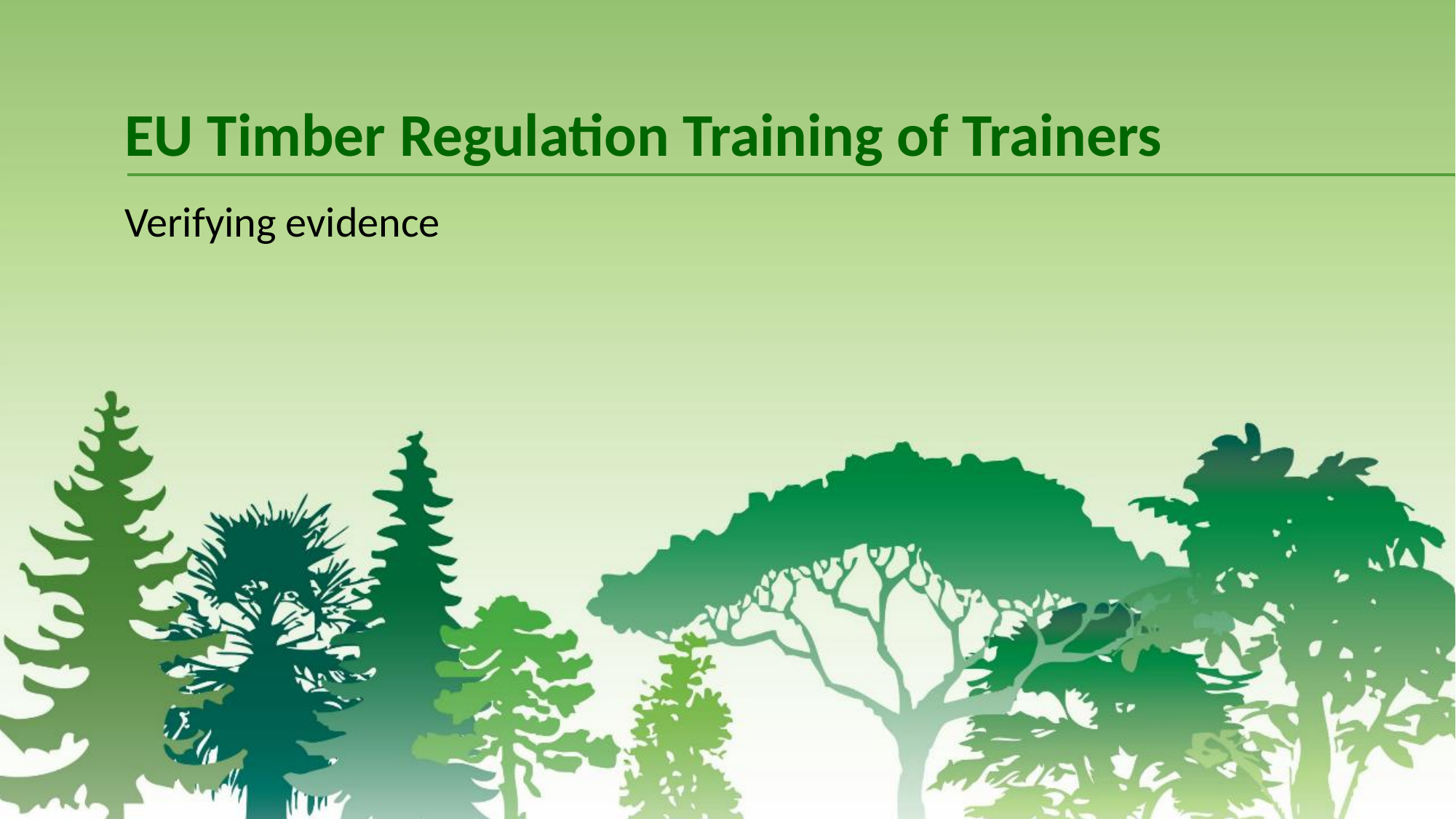

# EU Timber Regulation Training of Trainers
Verifying evidence
2